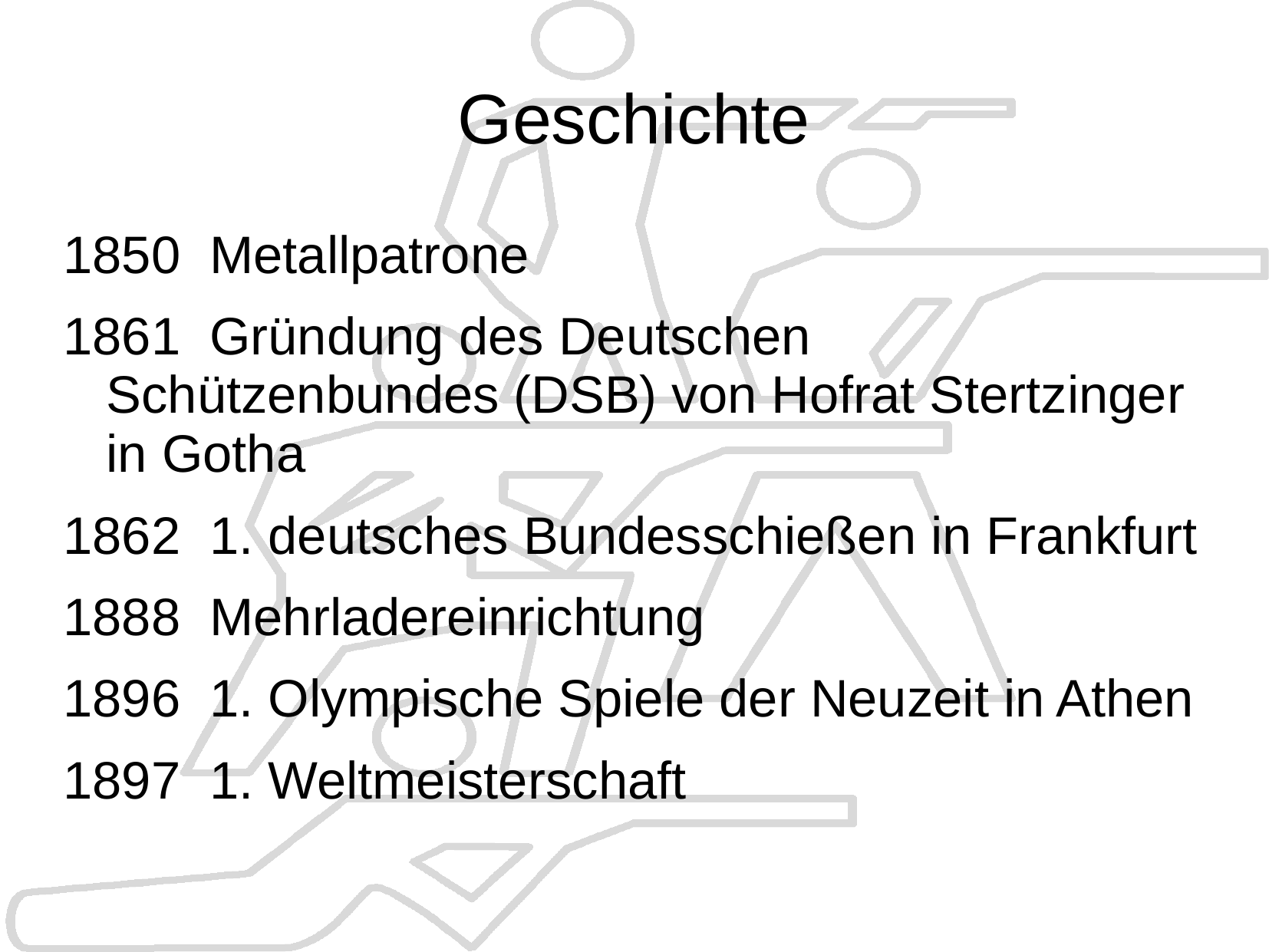

# Geschichte
1850  Metallpatrone
1861  Gründung des Deutschen Schützenbundes (DSB) von Hofrat Stertzinger in Gotha
1862  1. deutsches Bundesschießen in Frankfurt
1888  Mehrladereinrichtung
1896  1. Olympische Spiele der Neuzeit in Athen
1897  1. Weltmeisterschaft